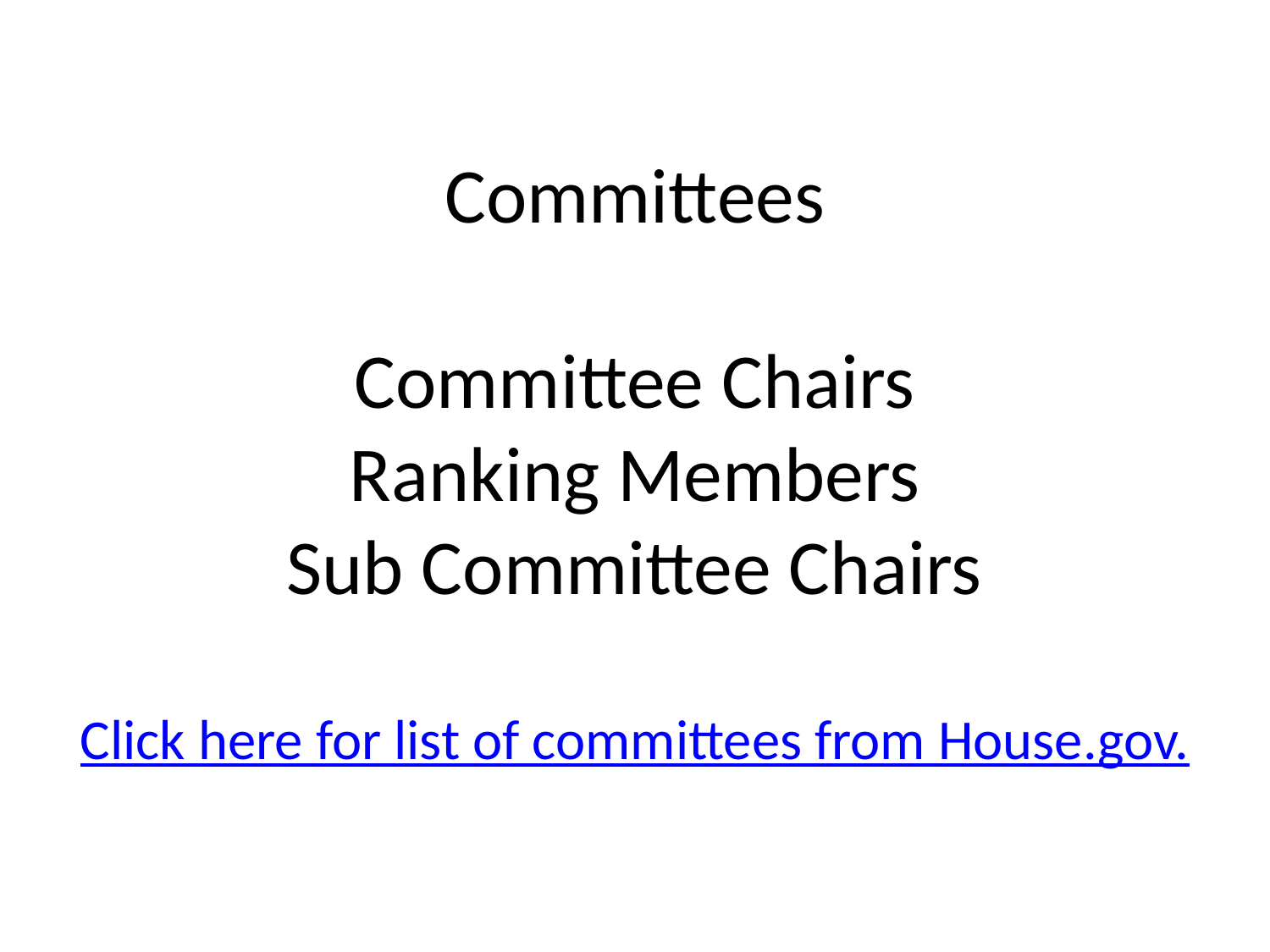

# Committees Committee Chairs Ranking Members Sub Committee Chairs Click here for list of committees from House.gov.